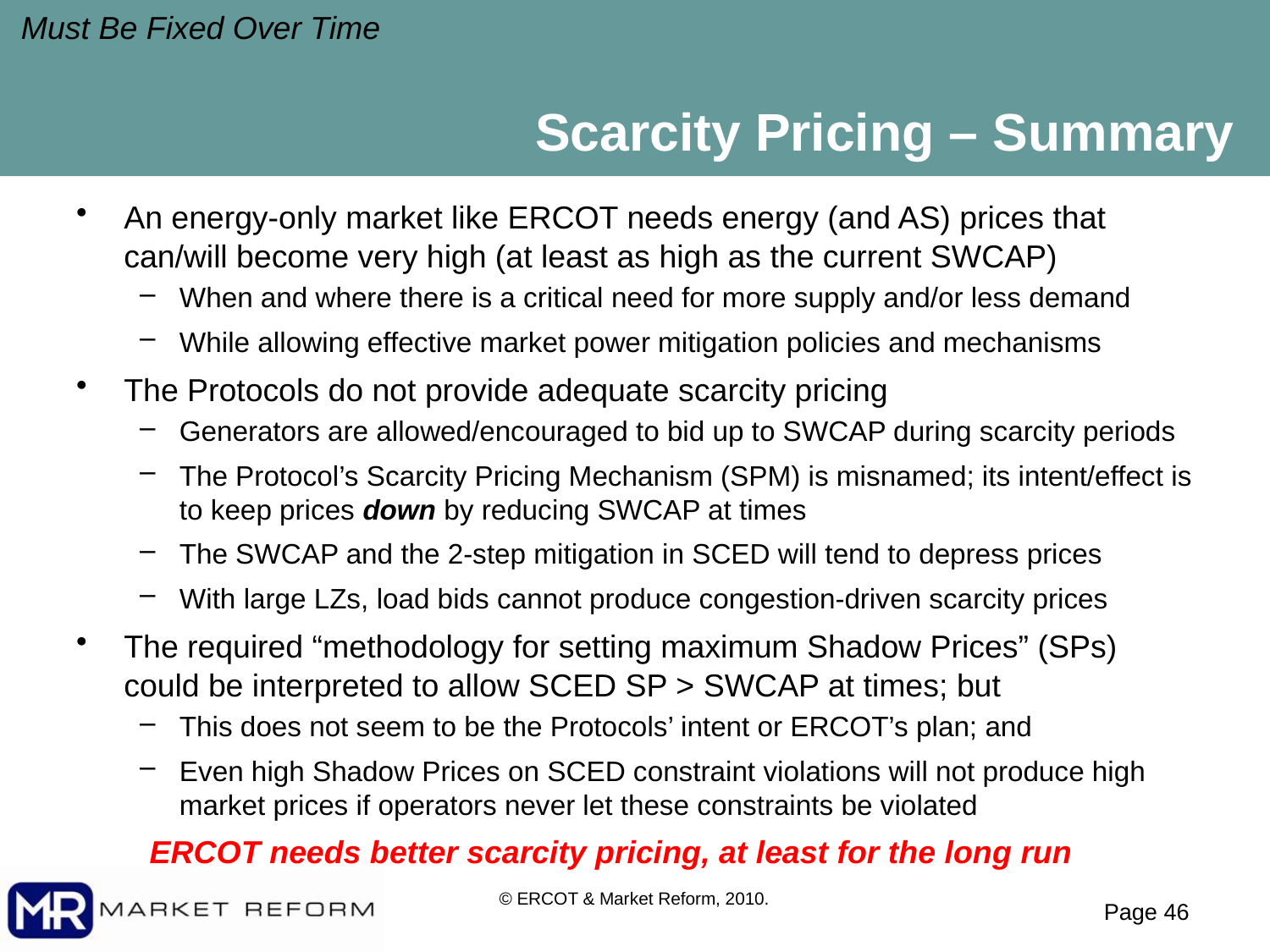

Must Be Fixed Over Time
# Scarcity Pricing – Summary
An energy-only market like ERCOT needs energy (and AS) prices that can/will become very high (at least as high as the current SWCAP)
When and where there is a critical need for more supply and/or less demand
While allowing effective market power mitigation policies and mechanisms
The Protocols do not provide adequate scarcity pricing
Generators are allowed/encouraged to bid up to SWCAP during scarcity periods
The Protocol’s Scarcity Pricing Mechanism (SPM) is misnamed; its intent/effect is to keep prices down by reducing SWCAP at times
The SWCAP and the 2-step mitigation in SCED will tend to depress prices
With large LZs, load bids cannot produce congestion-driven scarcity prices
The required “methodology for setting maximum Shadow Prices” (SPs) could be interpreted to allow SCED SP > SWCAP at times; but
This does not seem to be the Protocols’ intent or ERCOT’s plan; and
Even high Shadow Prices on SCED constraint violations will not produce high market prices if operators never let these constraints be violated
ERCOT needs better scarcity pricing, at least for the long run
© ERCOT & Market Reform, 2010.
Page 46